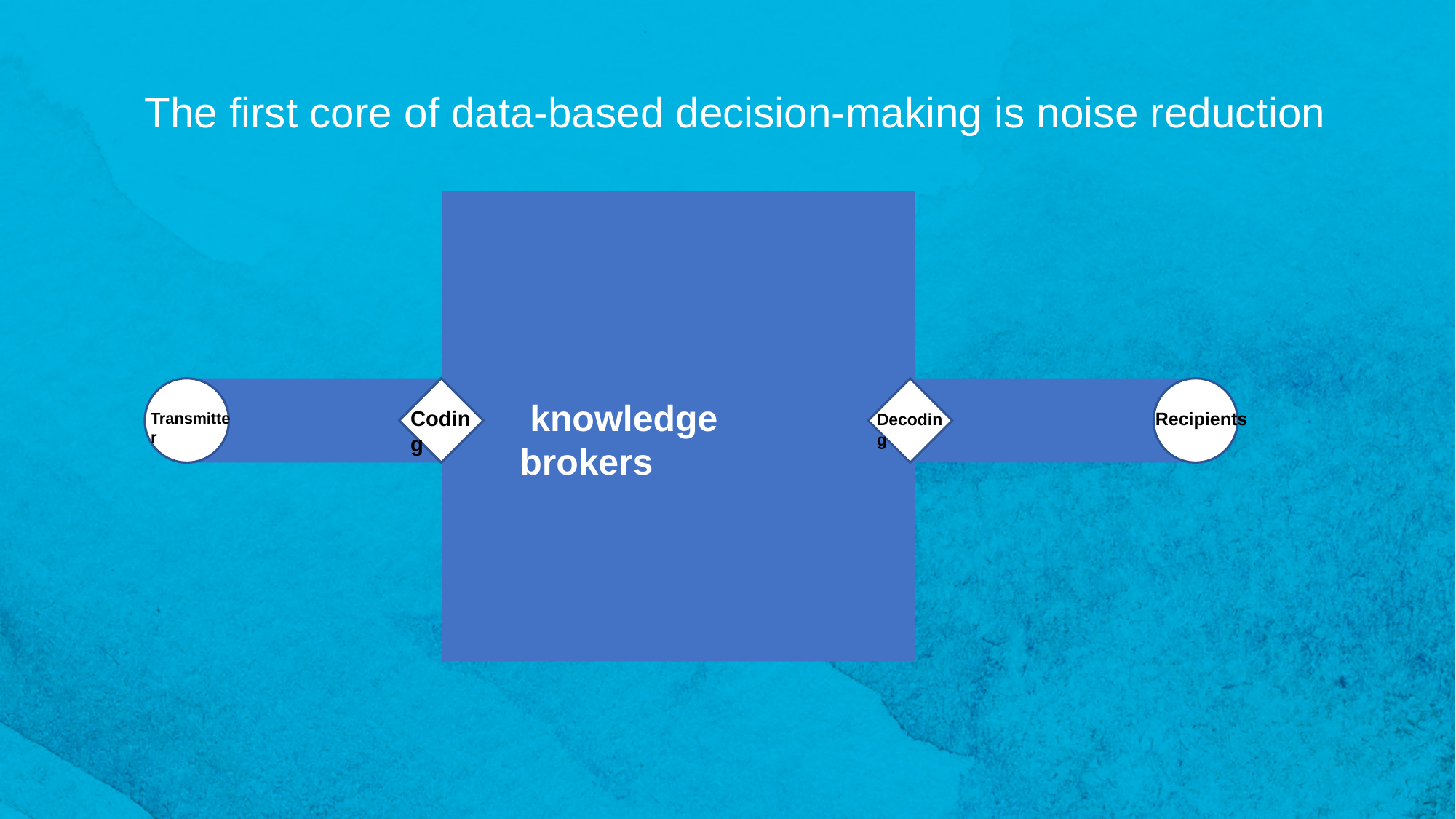

The first core of data-based decision-making is noise reduction

Professional Popularization
Professional barriers
Expression Problem
Communication methods

NOISE
NOISE

 knowledge brokers
NOISE
Coding
Data Transfer
Recipients
Transmitter
Decoding

NOISE

NOISE
Display Tools
What you see is what you get
Data Visualization